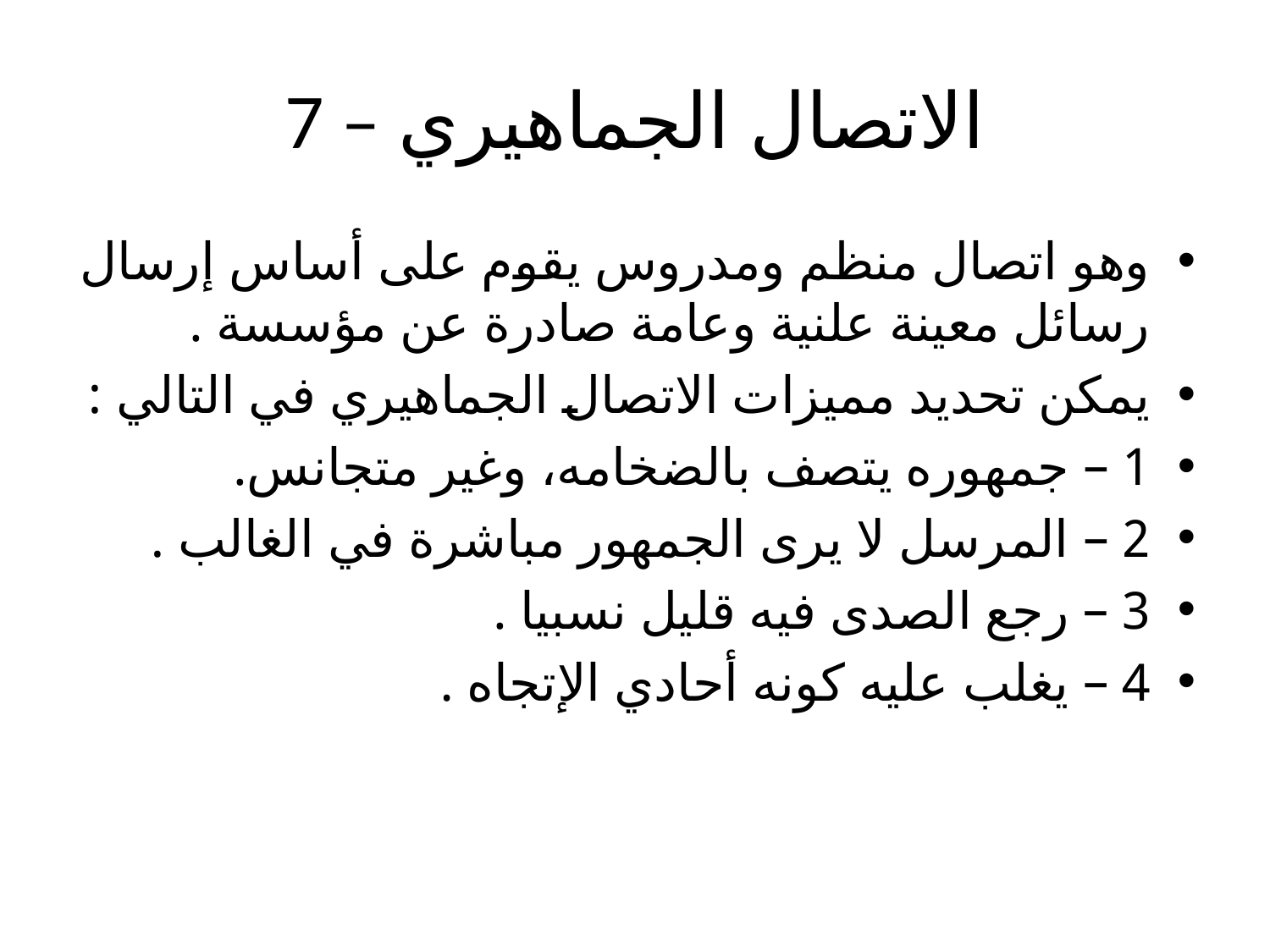

# 7 – الاتصال الجماهيري
وهو اتصال منظم ومدروس يقوم على أساس إرسال رسائل معينة علنية وعامة صادرة عن مؤسسة .
يمكن تحديد مميزات الاتصال الجماهيري في التالي :
1 – جمهوره يتصف بالضخامه، وغير متجانس.
2 – المرسل لا يرى الجمهور مباشرة في الغالب .
3 – رجع الصدى فيه قليل نسبيا .
4 – يغلب عليه كونه أحادي الإتجاه .